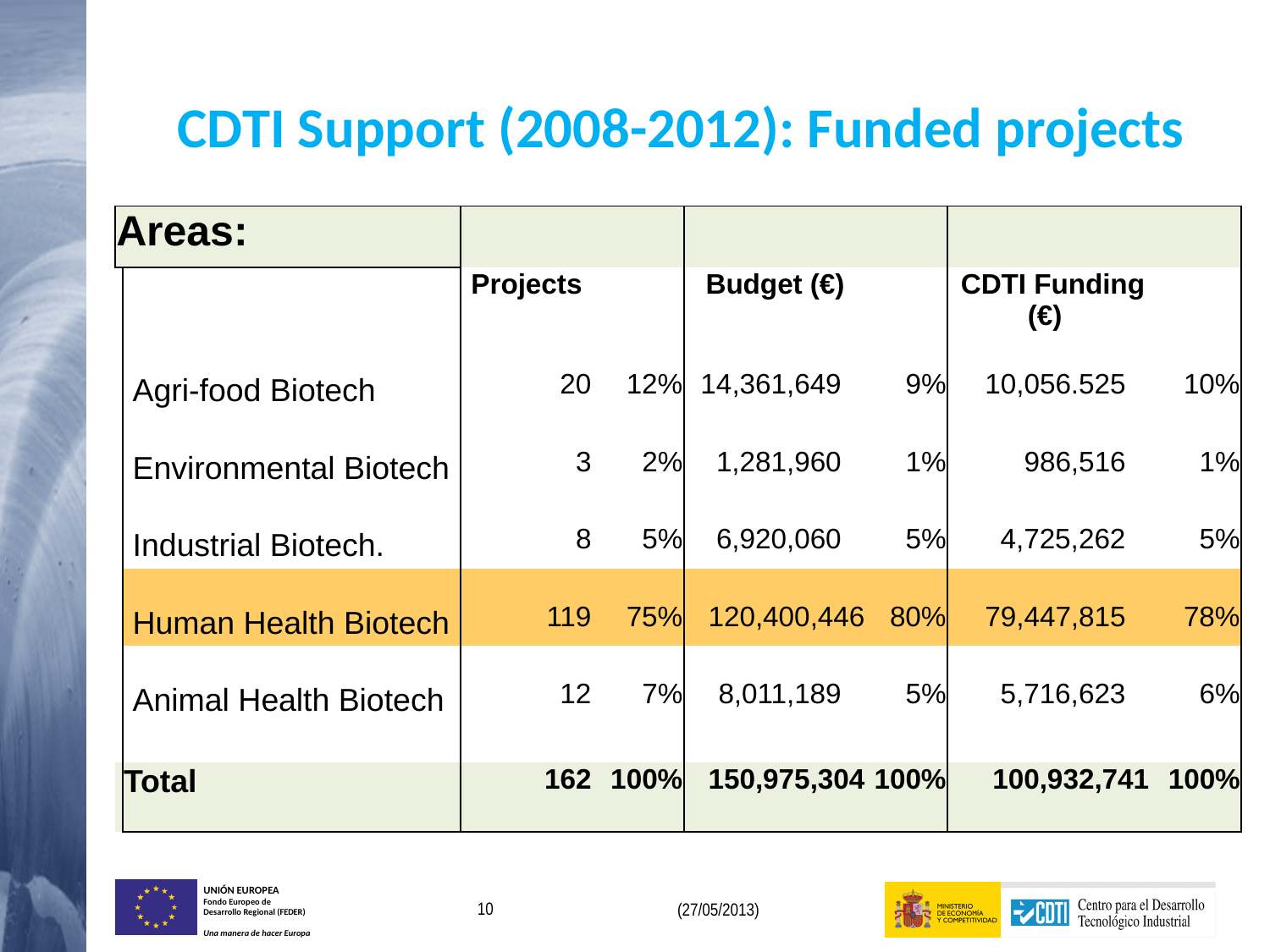

CDTI Support (2008-2012): Funded projects
| Areas: |  |  |  |  |  |  |  |
| --- | --- | --- | --- | --- | --- | --- | --- |
|  |  | Projects |  | Budget (€) |  | CDTI Funding (€) |  |
|  | Agri-food Biotech | 20 | 12% | 14,361,649 | 9% | 10,056.525 | 10% |
|  | Environmental Biotech | 3 | 2% | 1,281,960 | 1% | 986,516 | 1% |
|  | Industrial Biotech. | 8 | 5% | 6,920,060 | 5% | 4,725,262 | 5% |
|  | Human Health Biotech | 119 | 75% | 120,400,446 | 80% | 79,447,815 | 78% |
|  | Animal Health Biotech | 12 | 7% | 8,011,189 | 5% | 5,716,623 | 6% |
|  |  |  |  |  |  |  |  |
|  | Total | 162 | 100% | 150,975,304 | 100% | 100,932,741 | 100% |